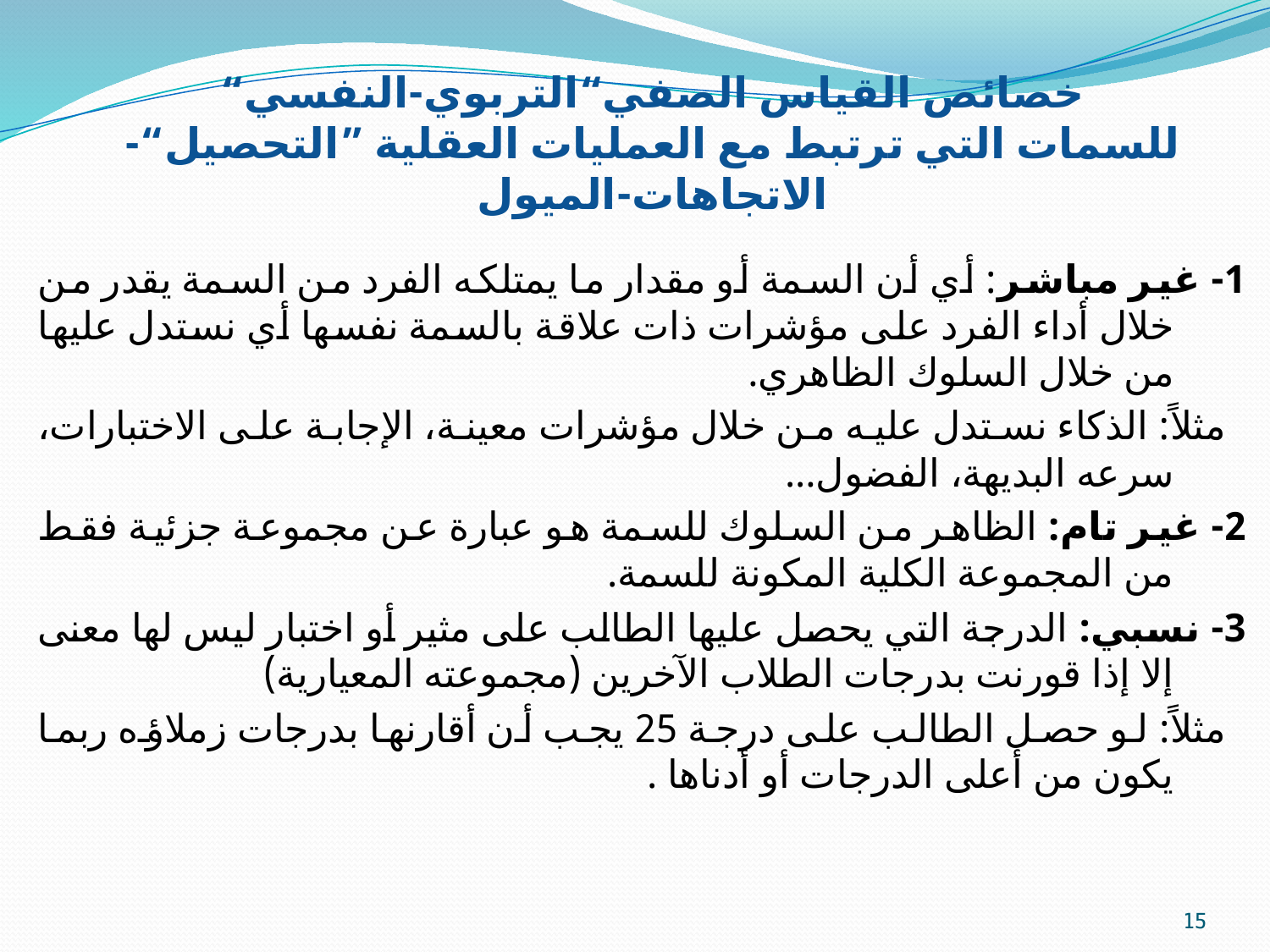

# خصائص القياس الصفي“التربوي-النفسي“ للسمات التي ترتبط مع العمليات العقلية ”التحصيل“-الاتجاهات-الميول
1- غير مباشر: أي أن السمة أو مقدار ما يمتلكه الفرد من السمة يقدر من خلال أداء الفرد على مؤشرات ذات علاقة بالسمة نفسها أي نستدل عليها من خلال السلوك الظاهري.
  مثلاً: الذكاء نستدل عليه من خلال مؤشرات معينة، الإجابة على الاختبارات، سرعه البديهة، الفضول...
2- غير تام: الظاهر من السلوك للسمة هو عبارة عن مجموعة جزئية فقط من المجموعة الكلية المكونة للسمة.
3- نسبي: الدرجة التي يحصل عليها الطالب على مثير أو اختبار ليس لها معنى إلا إذا قورنت بدرجات الطلاب الآخرين (مجموعته المعيارية)
  مثلاً: لو حصل الطالب على درجة 25 يجب أن أقارنها بدرجات زملاؤه ربما يكون من أعلى الدرجات أو أدناها .
15